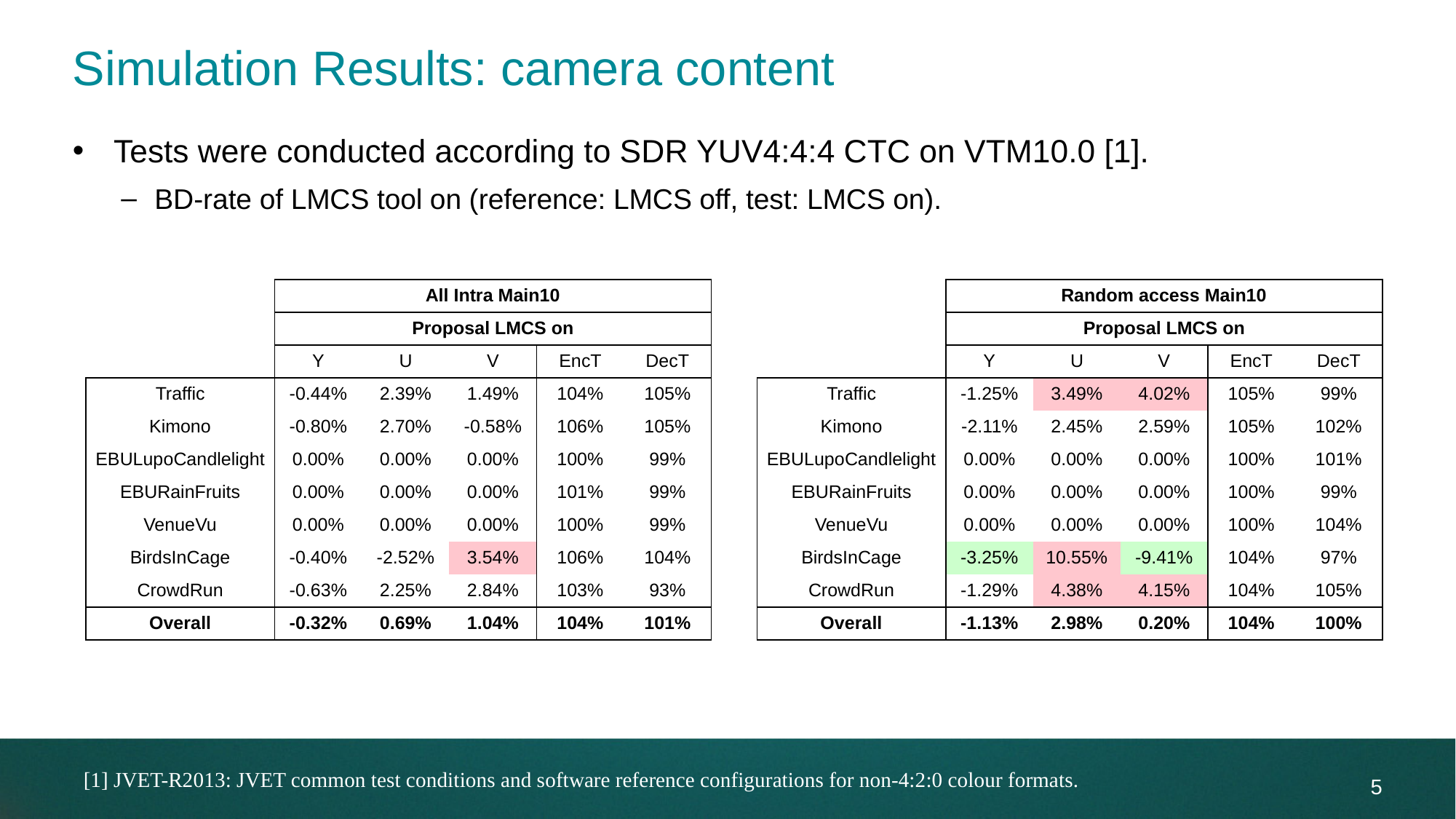

# Simulation Results: camera content
Tests were conducted according to SDR YUV4:4:4 CTC on VTM10.0 [1].
BD-rate of LMCS tool on (reference: LMCS off, test: LMCS on).
|  | All Intra Main10 |  |  |  |  |
| --- | --- | --- | --- | --- | --- |
|  | Proposal LMCS on |  |  |  |  |
|  | Y | U | V | EncT | DecT |
| Traffic | -0.44% | 2.39% | 1.49% | 104% | 105% |
| Kimono | -0.80% | 2.70% | -0.58% | 106% | 105% |
| EBULupoCandlelight | 0.00% | 0.00% | 0.00% | 100% | 99% |
| EBURainFruits | 0.00% | 0.00% | 0.00% | 101% | 99% |
| VenueVu | 0.00% | 0.00% | 0.00% | 100% | 99% |
| BirdsInCage | -0.40% | -2.52% | 3.54% | 106% | 104% |
| CrowdRun | -0.63% | 2.25% | 2.84% | 103% | 93% |
| Overall | -0.32% | 0.69% | 1.04% | 104% | 101% |
|  | Random access Main10 |  |  |  |  |
| --- | --- | --- | --- | --- | --- |
|  | Proposal LMCS on |  |  |  |  |
|  | Y | U | V | EncT | DecT |
| Traffic | -1.25% | 3.49% | 4.02% | 105% | 99% |
| Kimono | -2.11% | 2.45% | 2.59% | 105% | 102% |
| EBULupoCandlelight | 0.00% | 0.00% | 0.00% | 100% | 101% |
| EBURainFruits | 0.00% | 0.00% | 0.00% | 100% | 99% |
| VenueVu | 0.00% | 0.00% | 0.00% | 100% | 104% |
| BirdsInCage | -3.25% | 10.55% | -9.41% | 104% | 97% |
| CrowdRun | -1.29% | 4.38% | 4.15% | 104% | 105% |
| Overall | -1.13% | 2.98% | 0.20% | 104% | 100% |
[1] JVET-R2013: JVET common test conditions and software reference configurations for non-4:2:0 colour formats.
5